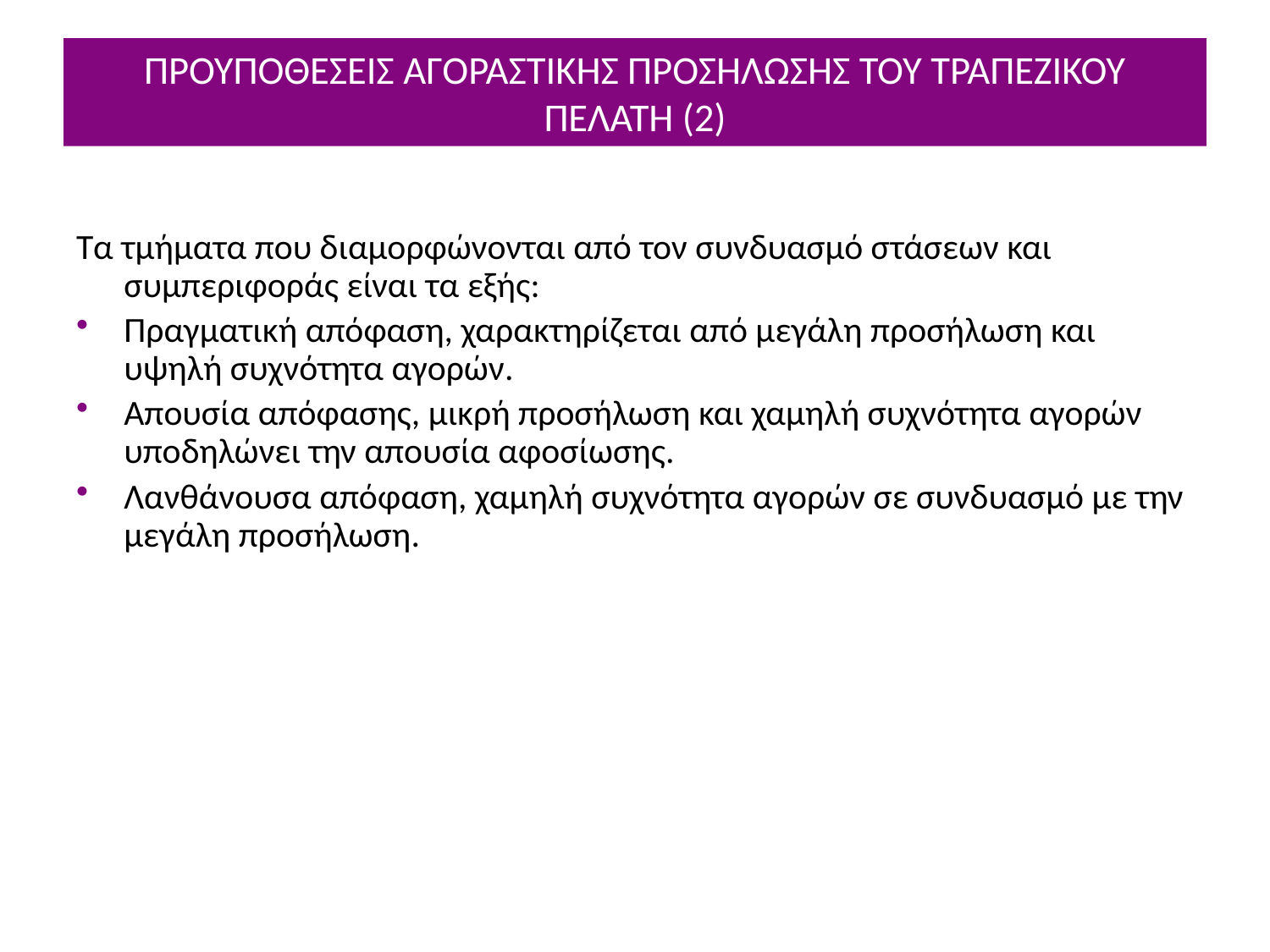

# ΠΡΟΥΠΟΘΕΣΕΙΣ ΑΓΟΡΑΣΤΙΚΗΣ ΠΡΟΣΗΛΩΣΗΣ ΤΟΥ ΤΡΑΠΕΖΙΚΟΥ ΠΕΛΑΤΗ (2)
Τα τμήματα που διαμορφώνονται από τον συνδυασμό στάσεων και συμπεριφοράς είναι τα εξής:
Πραγματική απόφαση, χαρακτηρίζεται από μεγάλη προσήλωση και υψηλή συχνότητα αγορών.
Απουσία απόφασης, μικρή προσήλωση και χαμηλή συχνότητα αγορών υποδηλώνει την απουσία αφοσίωσης.
Λανθάνουσα απόφαση, χαμηλή συχνότητα αγορών σε συνδυασμό με την μεγάλη προσήλωση.